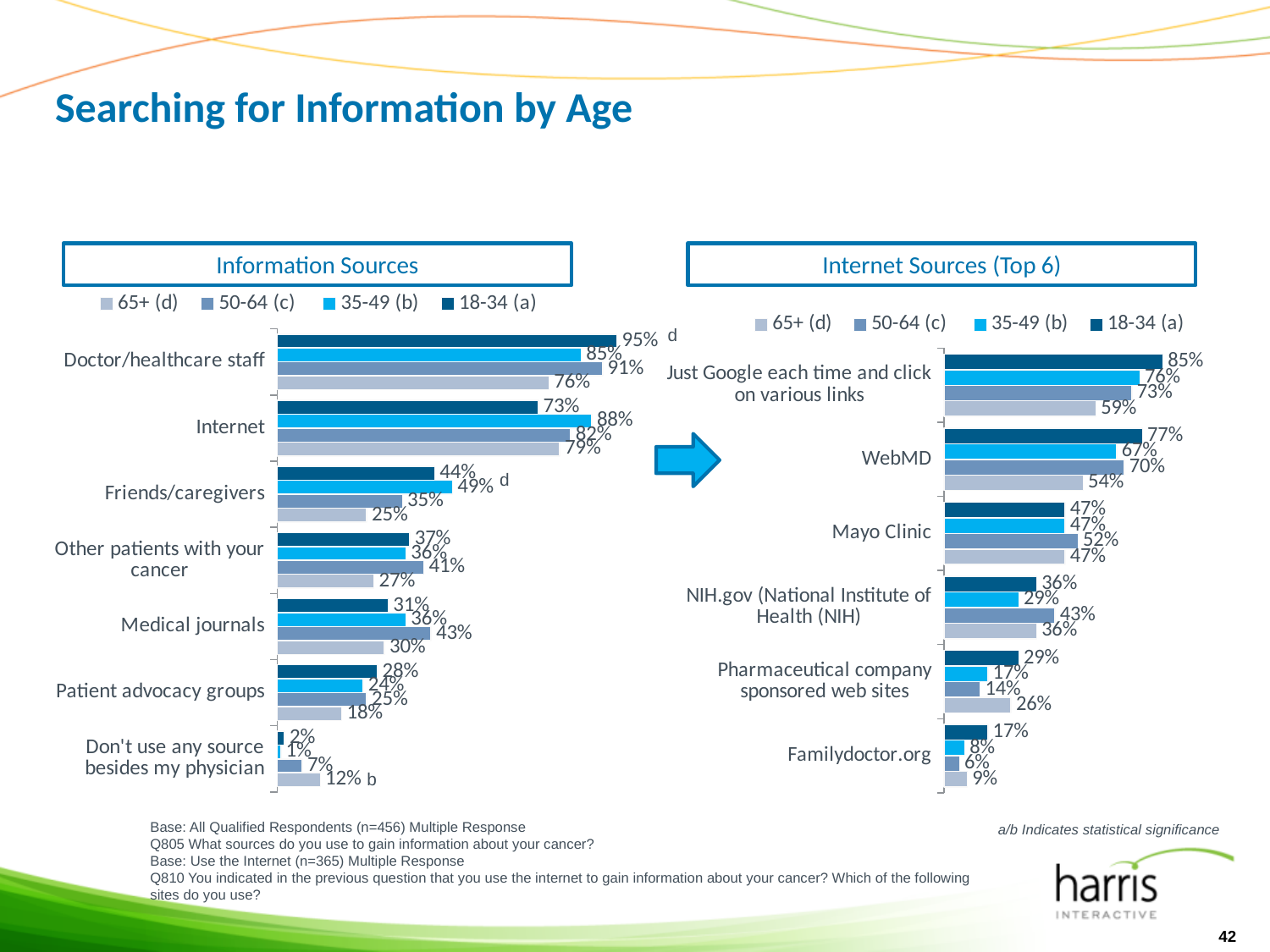

# Searching for Information by Age
Information Sources
Internet Sources (Top 6)

### Chart

| Category | 18-34 (a) | 35-49 (b) | 50-64 (c)  | 65+ (d) |
|---|---|---|---|---|
| Doctor/healthcare staff | 0.9500000000000006 | 0.8500000000000006 | 0.91 | 0.760000000000001 |
| Internet | 0.7300000000000006 | 0.88 | 0.8200000000000006 | 0.79 |
| Friends/caregivers | 0.44 | 0.4900000000000003 | 0.3500000000000003 | 0.25 |
| Other patients with your cancer | 0.3700000000000004 | 0.3600000000000003 | 0.4100000000000003 | 0.27 |
| Medical journals | 0.31000000000000044 | 0.3600000000000003 | 0.4300000000000004 | 0.3000000000000003 |
| Patient advocacy groups | 0.2800000000000001 | 0.2400000000000002 | 0.25 | 0.18000000000000022 |
| Don't use any source besides my physician | 0.02000000000000001 | 0.010000000000000005 | 0.07000000000000002 | 0.12000000000000002 |

### Chart

| Category | 18-34 (a) | 35-49 (b) | 50-64 (c)  | 65+ (d) |
|---|---|---|---|---|
| Just Google each time and click on various links | 0.8500000000000006 | 0.760000000000001 | 0.7300000000000006 | 0.59 |
| WebMD | 0.770000000000001 | 0.6700000000000012 | 0.7000000000000006 | 0.54 |
| Mayo Clinic | 0.4700000000000001 | 0.4700000000000001 | 0.52 | 0.4700000000000001 |
| NIH.gov (National Institute of Health (NIH) | 0.3600000000000003 | 0.2900000000000003 | 0.4300000000000004 | 0.3600000000000003 |
| Pharmaceutical company sponsored web sites | 0.2900000000000003 | 0.17 | 0.14 | 0.26 |
| Familydoctor.org | 0.17 | 0.08000000000000004 | 0.06000000000000003 | 0.09000000000000002 |
d

d
b
Base: All Qualified Respondents (n=456) Multiple Response
Q805 What sources do you use to gain information about your cancer?
Base: Use the Internet (n=365) Multiple Response
Q810 You indicated in the previous question that you use the internet to gain information about your cancer? Which of the following sites do you use?
a/b Indicates statistical significance
42